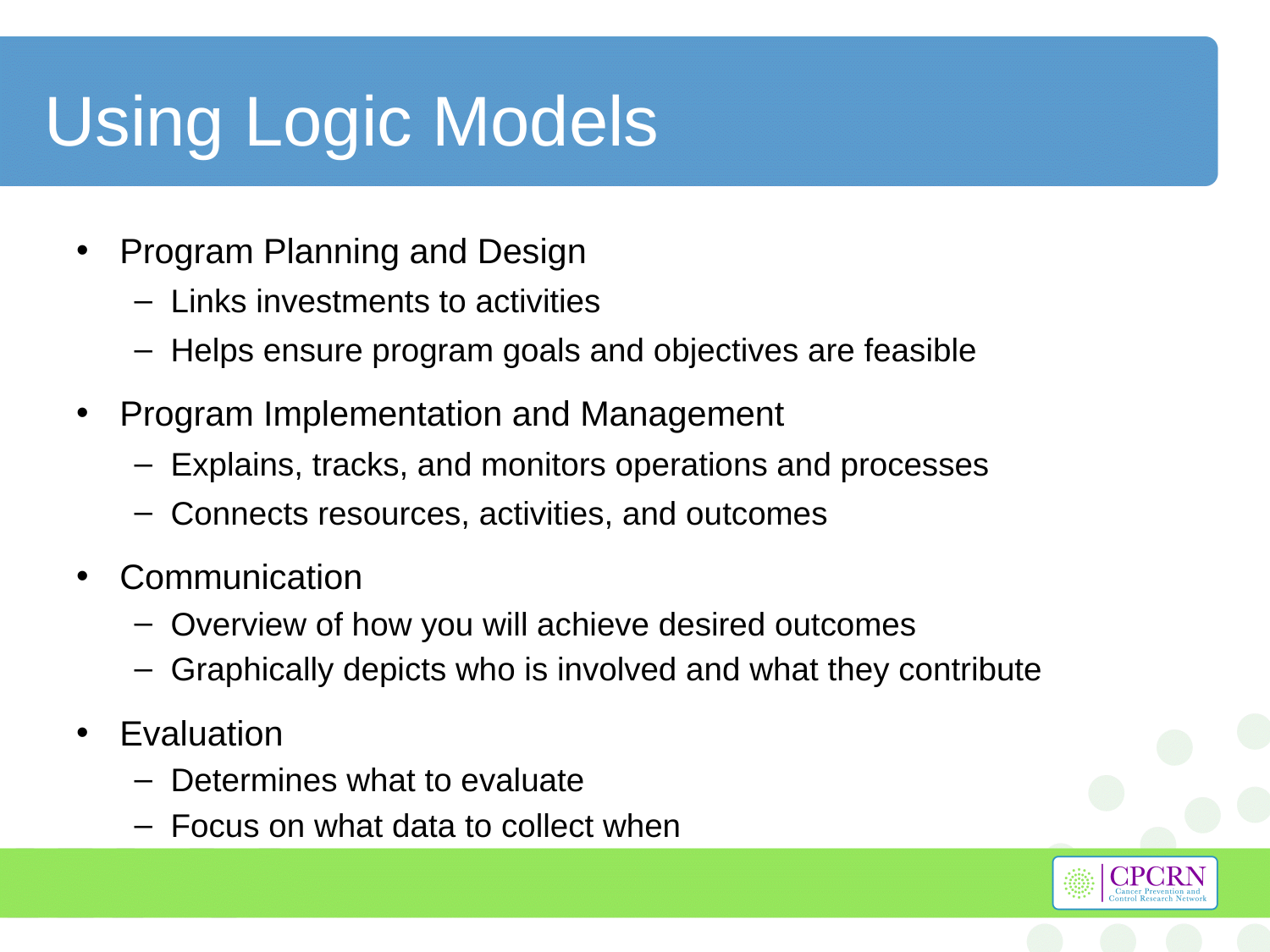

# Using Logic Models
Program Planning and Design
Links investments to activities
Helps ensure program goals and objectives are feasible
Program Implementation and Management
Explains, tracks, and monitors operations and processes
Connects resources, activities, and outcomes
Communication
Overview of how you will achieve desired outcomes
Graphically depicts who is involved and what they contribute
Evaluation
Determines what to evaluate
Focus on what data to collect when